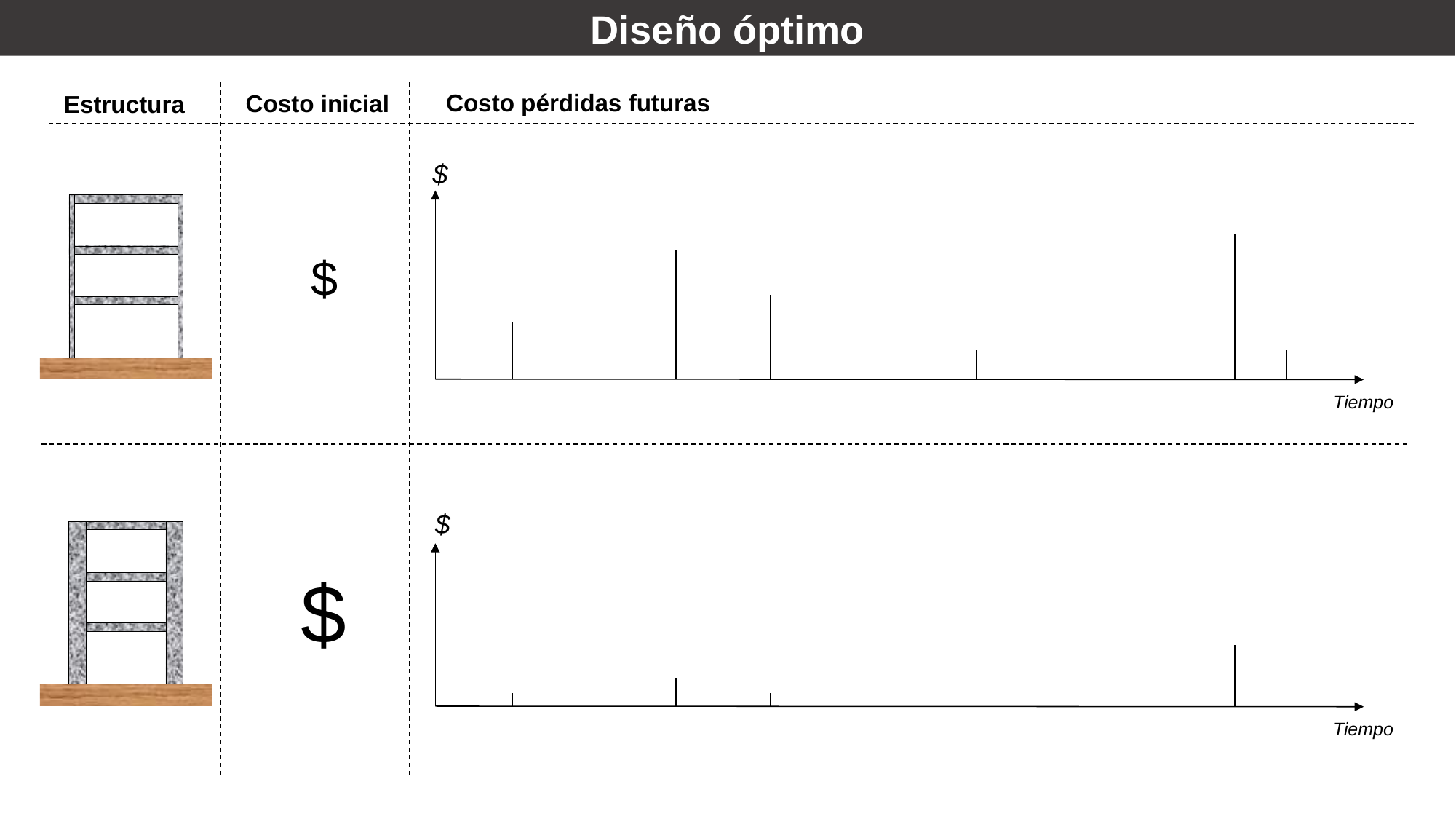

# Diseño óptimo
Costo pérdidas futuras
Costo inicial
Estructura
$

$

Tiempo
$

$

Tiempo